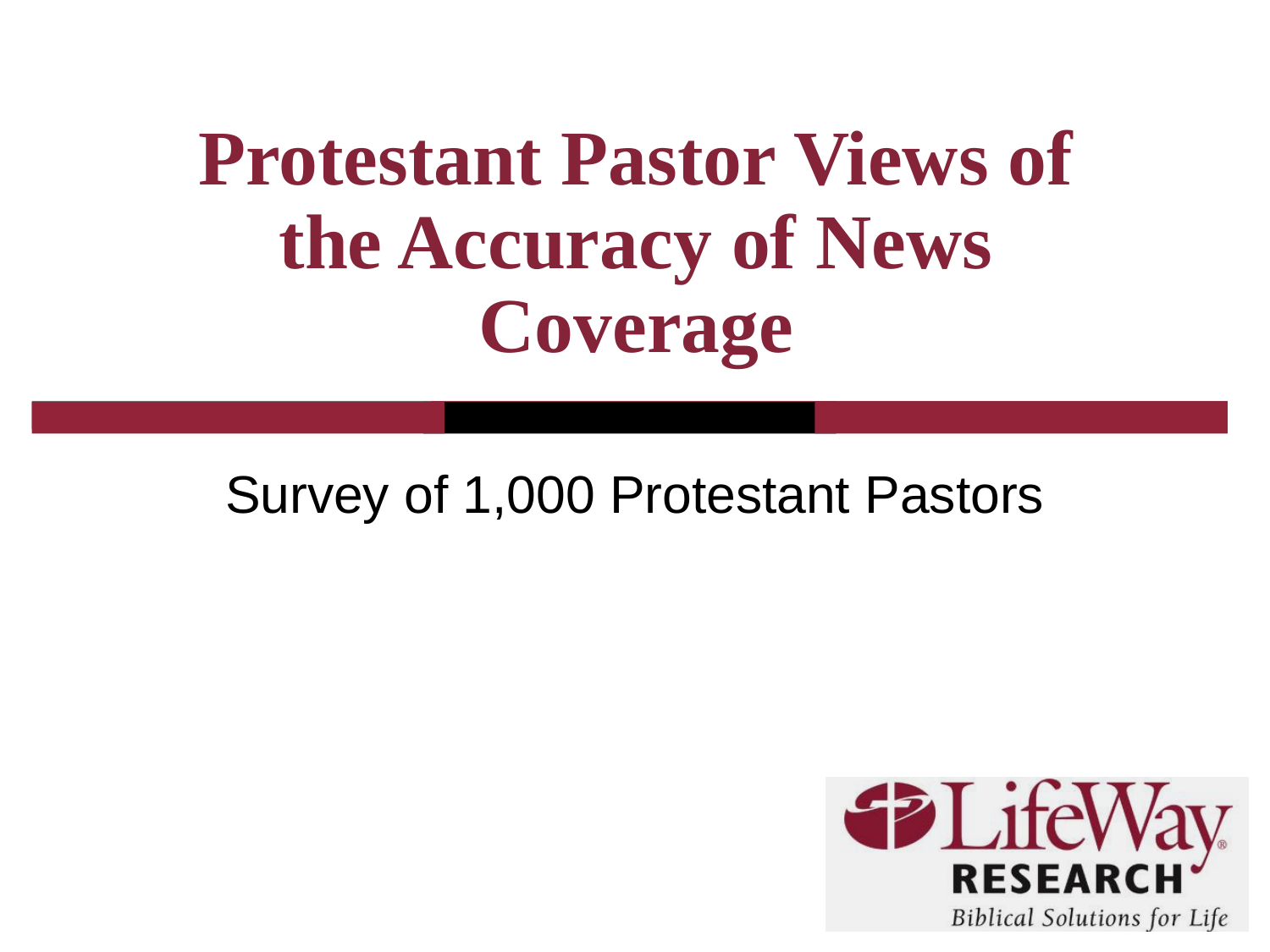

# Protestant Pastor Views of the Accuracy of News Coverage
Survey of 1,000 Protestant Pastors